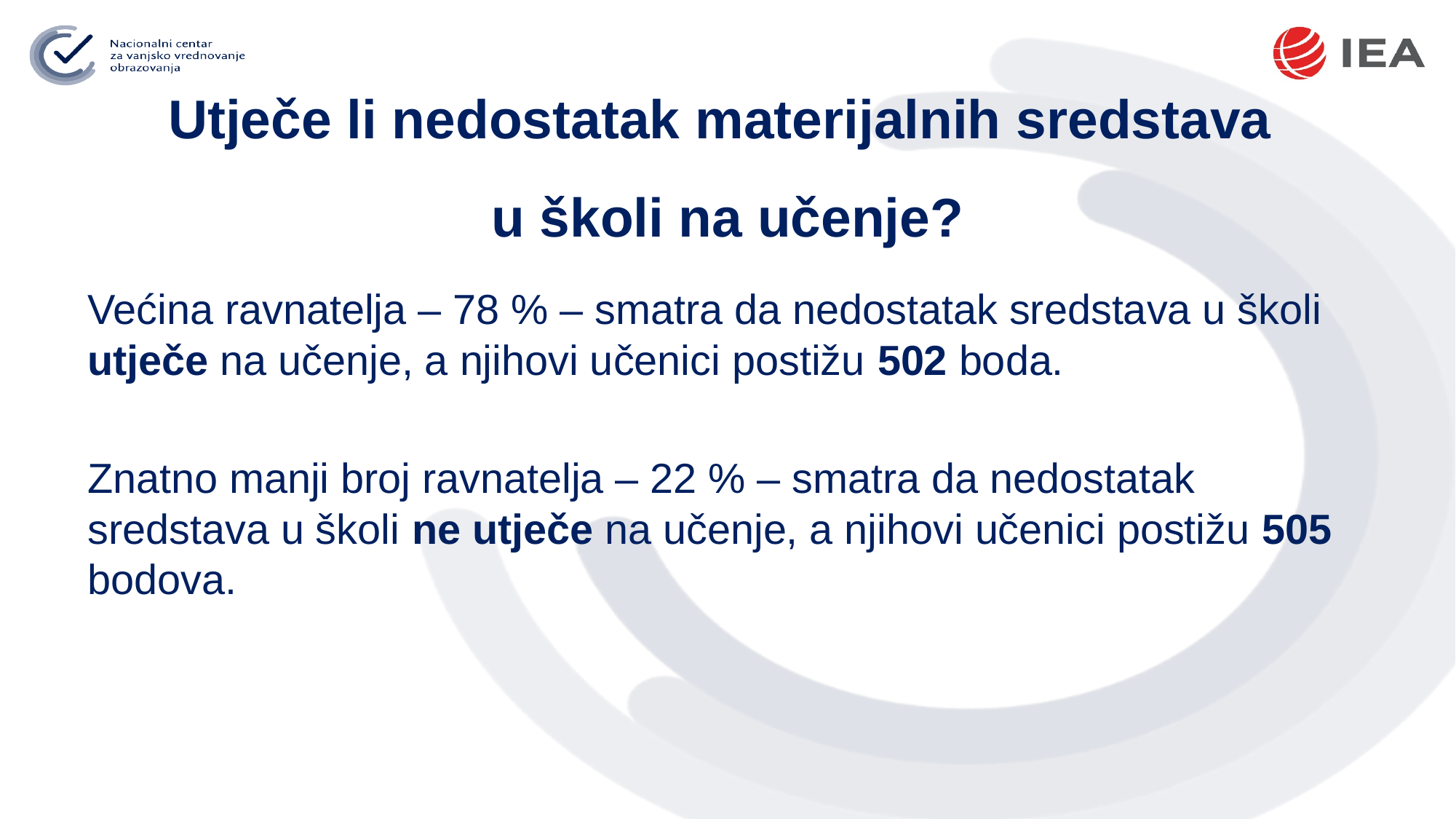

Utječe li nedostatak materijalnih sredstava
u školi na učenje?
Većina ravnatelja – 78 % – smatra da nedostatak sredstava u školi utječe na učenje, a njihovi učenici postižu 502 boda.

Znatno manji broj ravnatelja – 22 % – smatra da nedostatak sredstava u školi ne utječe na učenje, a njihovi učenici postižu 505 bodova.